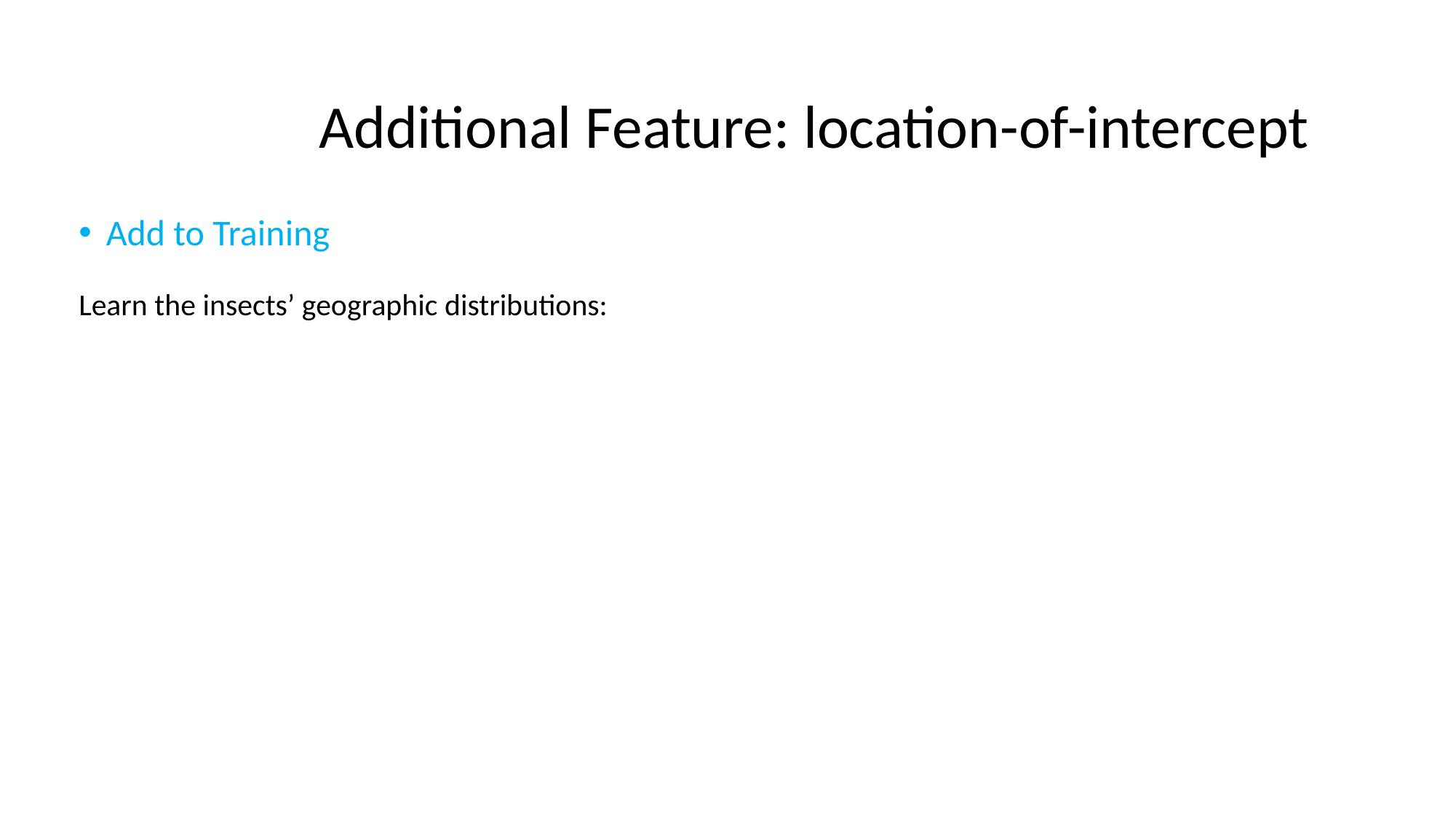

# Additional Feature: location-of-intercept
Add to Training
Learn the insects’ geographic distributions: